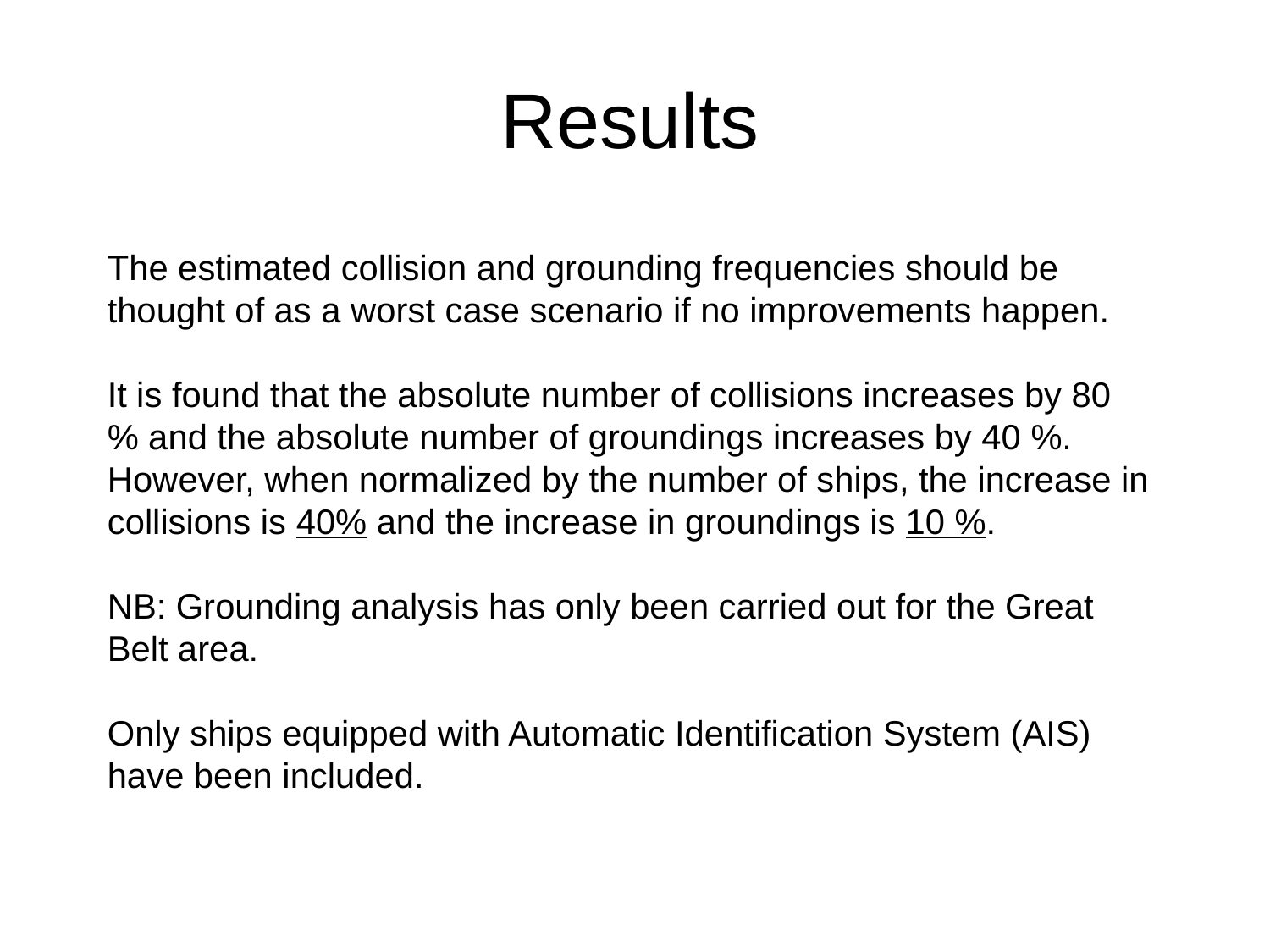

# Results
The estimated collision and grounding frequencies should be thought of as a worst case scenario if no improvements happen.

It is found that the absolute number of collisions increases by 80 % and the absolute number of groundings increases by 40 %. However, when normalized by the number of ships, the increase in collisions is 40% and the increase in groundings is 10 %.

NB: Grounding analysis has only been carried out for the Great Belt area.

Only ships equipped with Automatic Identification System (AIS) have been included.